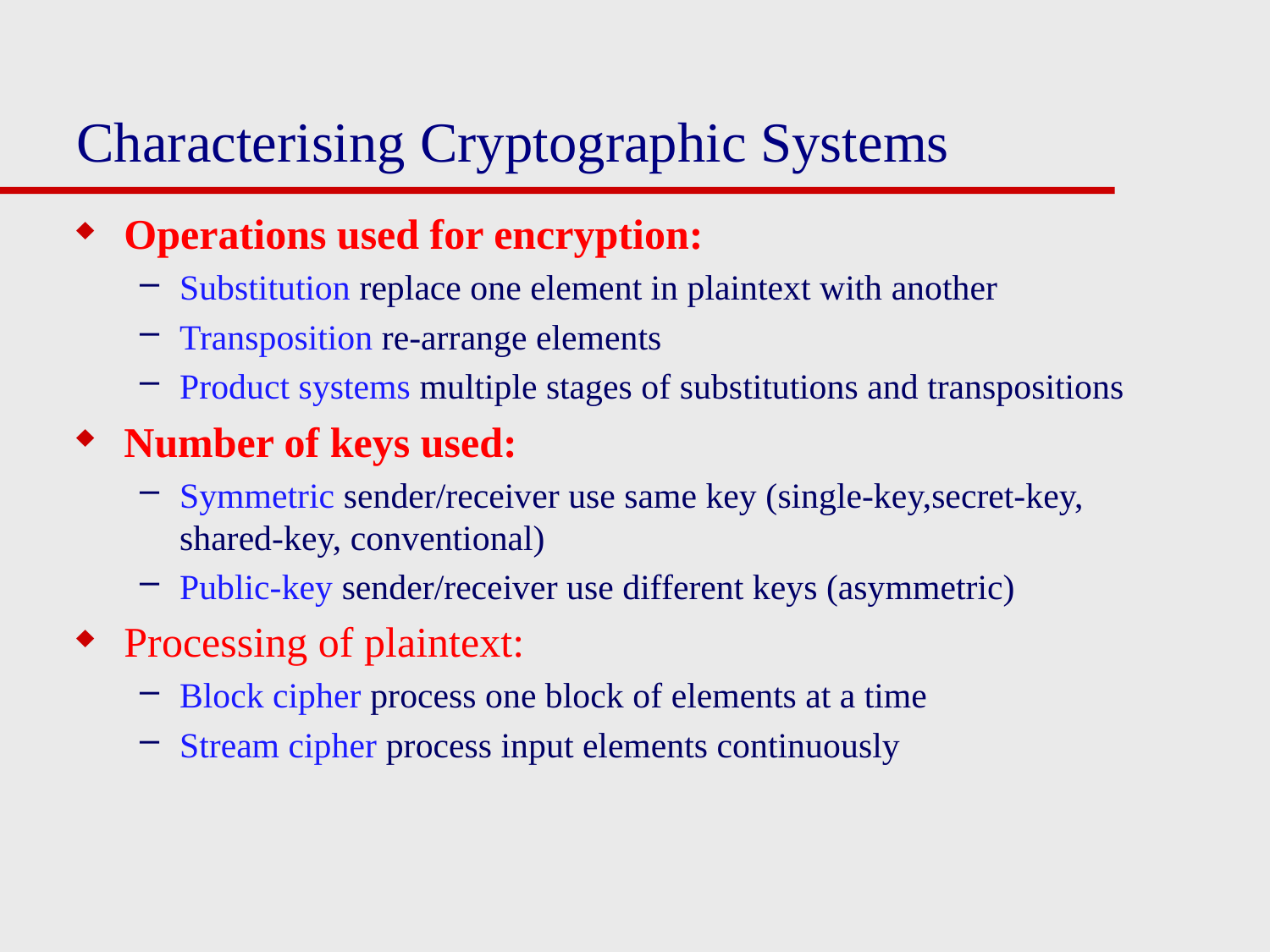

# Characterising Cryptographic Systems
Operations used for encryption:
Substitution replace one element in plaintext with another
Transposition re-arrange elements
Product systems multiple stages of substitutions and transpositions
Number of keys used:
Symmetric sender/receiver use same key (single-key,secret-key, shared-key, conventional)
Public-key sender/receiver use different keys (asymmetric)
Processing of plaintext:
Block cipher process one block of elements at a time
Stream cipher process input elements continuously